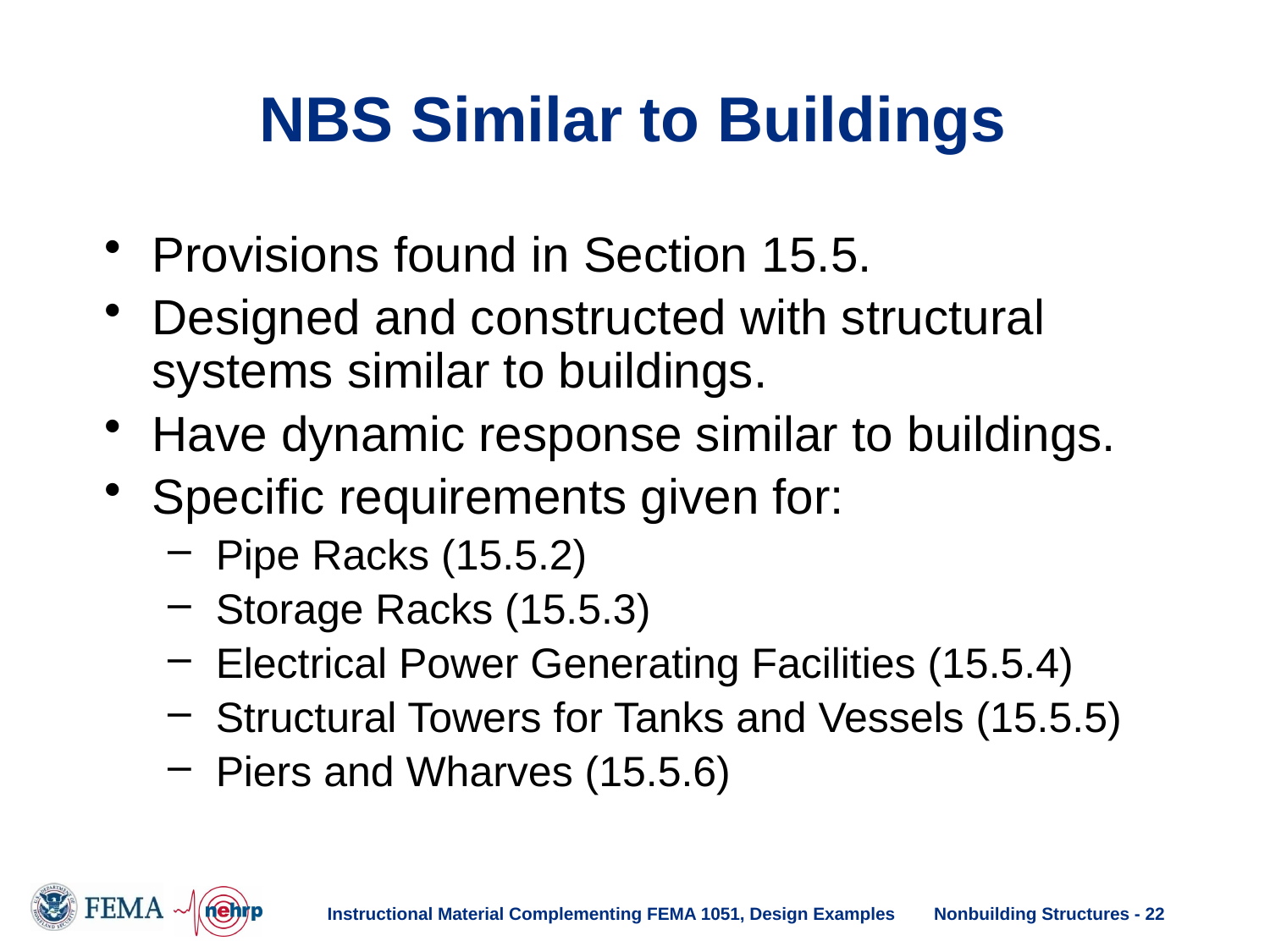

# NBS Similar to Buildings
Provisions found in Section 15.5.
Designed and constructed with structural systems similar to buildings.
Have dynamic response similar to buildings.
Specific requirements given for:
Pipe Racks (15.5.2)
Storage Racks (15.5.3)
Electrical Power Generating Facilities (15.5.4)
Structural Towers for Tanks and Vessels (15.5.5)
Piers and Wharves (15.5.6)

Instructional Material Complementing FEMA 1051, Design Examples
Nonbuilding Structures - 22